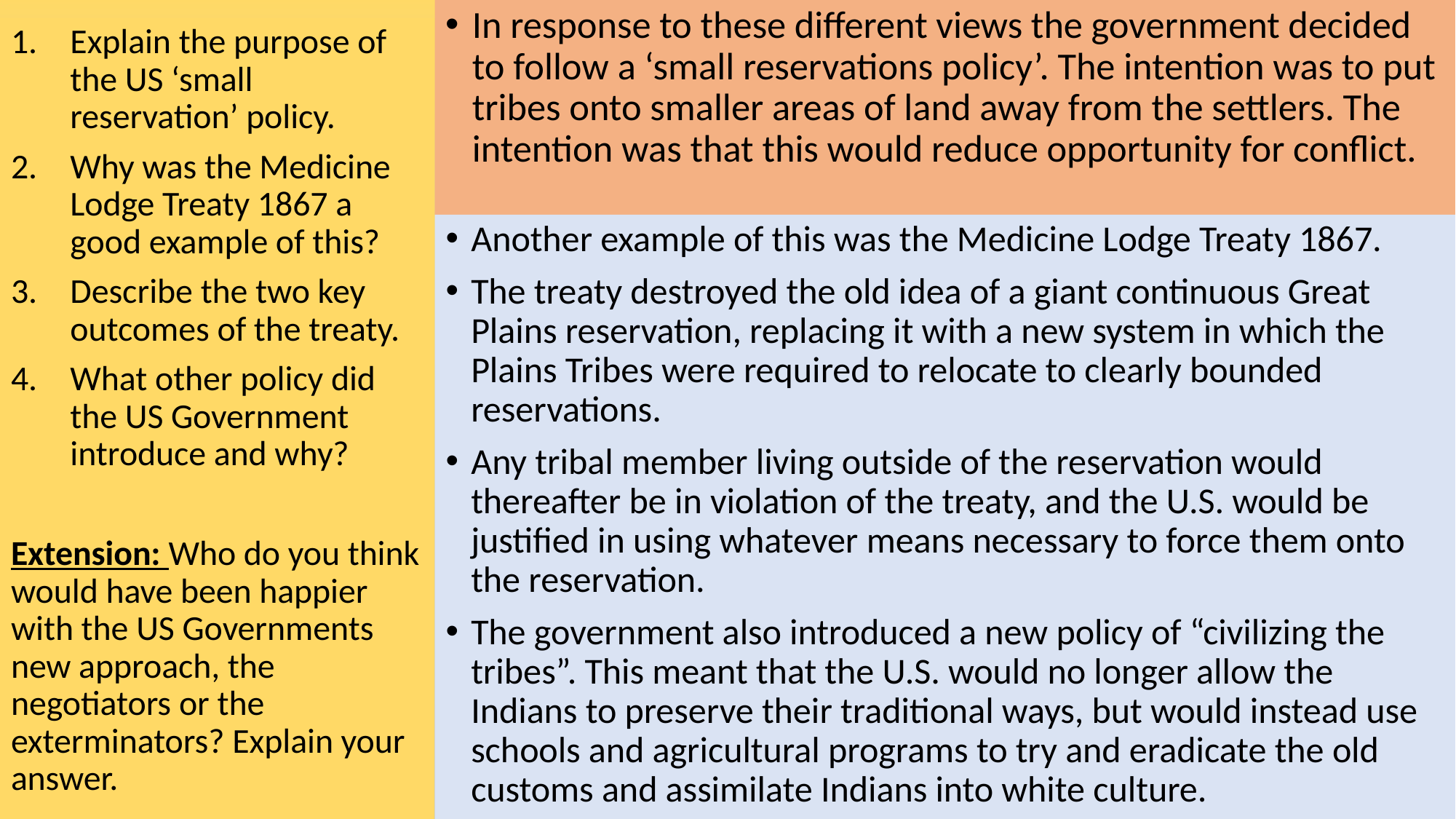

In response to these different views the government decided to follow a ‘small reservations policy’. The intention was to put tribes onto smaller areas of land away from the settlers. The intention was that this would reduce opportunity for conflict.
Explain the purpose of the US ‘small reservation’ policy.
Why was the Medicine Lodge Treaty 1867 a good example of this?
Describe the two key outcomes of the treaty.
What other policy did the US Government introduce and why?

Extension: Who do you think would have been happier with the US Governments new approach, the negotiators or the exterminators? Explain your answer.

Another example of this was the Medicine Lodge Treaty 1867.
The treaty destroyed the old idea of a giant continuous Great Plains reservation, replacing it with a new system in which the Plains Tribes were required to relocate to clearly bounded reservations.
Any tribal member living outside of the reservation would thereafter be in violation of the treaty, and the U.S. would be justified in using whatever means necessary to force them onto the reservation.
The government also introduced a new policy of “civilizing the tribes”. This meant that the U.S. would no longer allow the Indians to preserve their traditional ways, but would instead use schools and agricultural programs to try and eradicate the old customs and assimilate Indians into white culture.